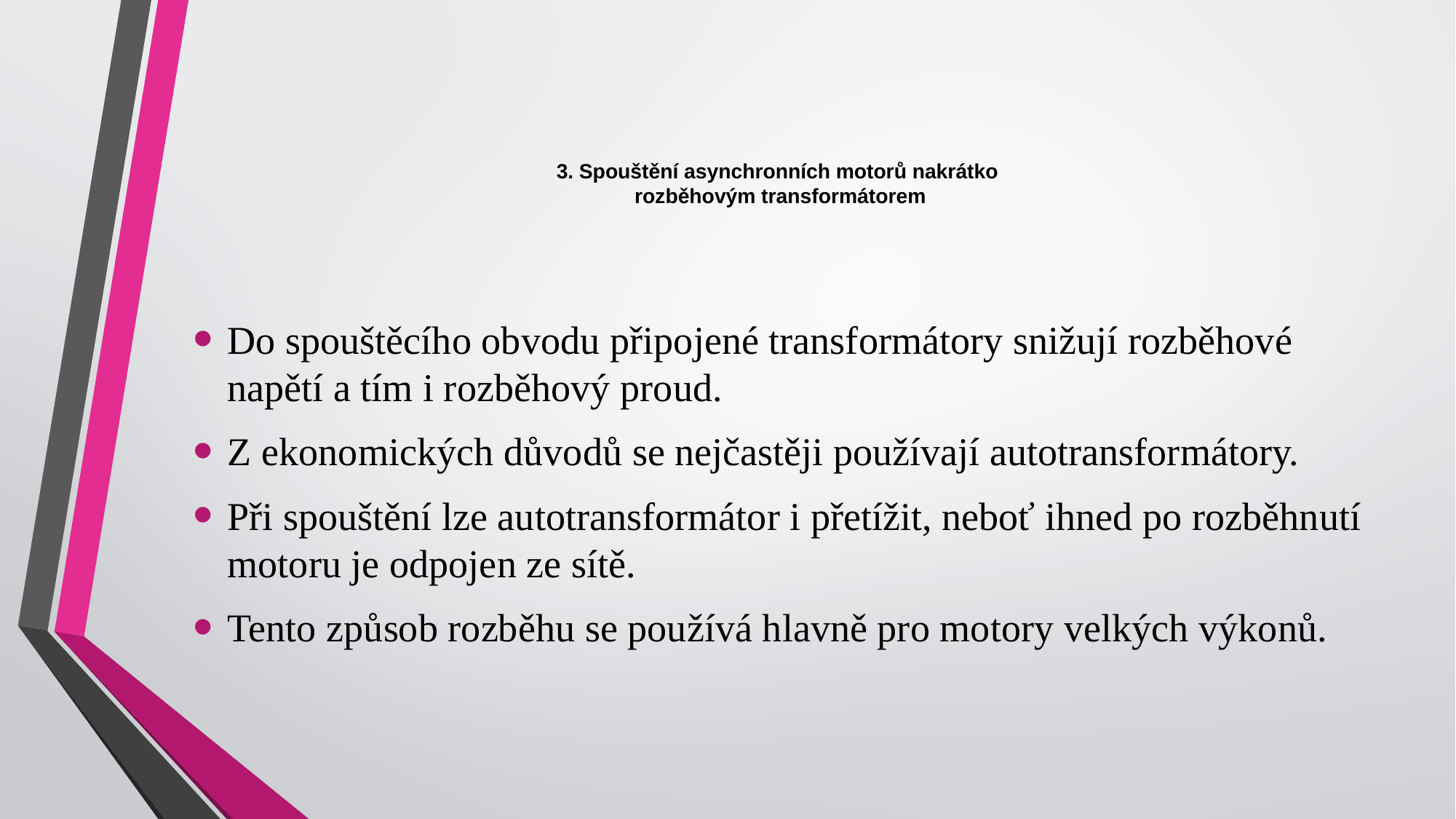

# 3. Spouštění asynchronních motorů nakrátko rozběhovým transformátorem
Do spouštěcího obvodu připojené transformátory snižují rozběhové napětí a tím i rozběhový proud.
Z ekonomických důvodů se nejčastěji používají autotransformátory.
Při spouštění lze autotransformátor i přetížit, neboť ihned po rozběhnutí motoru je odpojen ze sítě.
Tento způsob rozběhu se používá hlavně pro motory velkých výkonů.